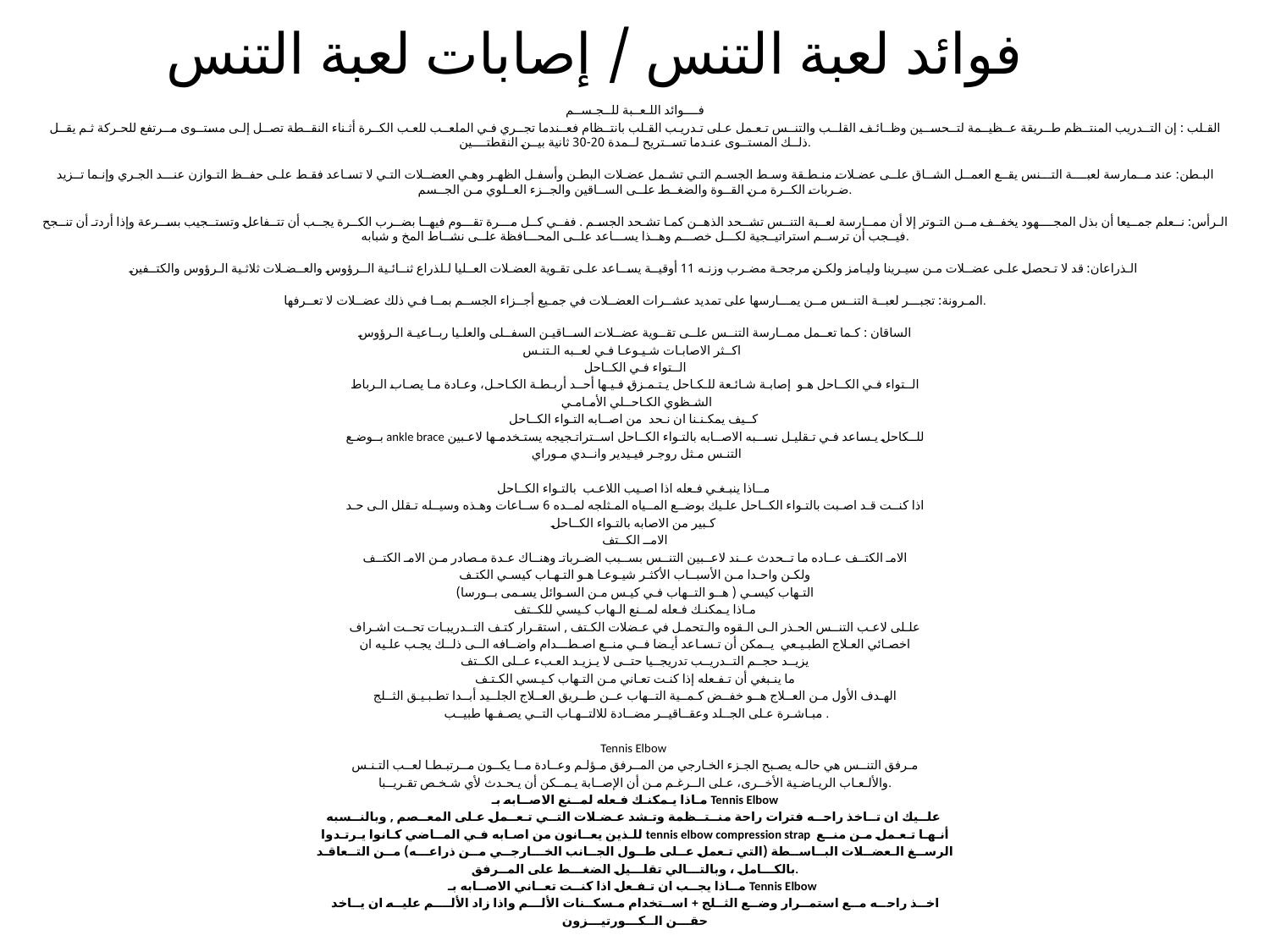

# فوائد لعبة التنس / إصابات لعبة التنس
  فــــوائد اللـعــبة للــجـســم
القـلب : إن التــدريب المنتــظم طــريقة عــظيــمة لتــحســين وظــائـف القلــب والتنــس تـعـمل عـلى تـدريـب القـلب بانتــظام فعــندما تجــري فـي الملعــب للعـب الكــرة أثـناء النقــطة تصــل إلـى مستــوى مــرتفع للحـركة ثـم يقــل ذلــك المستــوى عنـدما تســتريح لــمدة 20-30 ثانية بيــن النقطتــــين.
البـطن: عند مــمارسة لعبــــة التـــنس يقــع العمــل الشــاق علــى عضـلات منـطـقة وسـط الجسـم التـي تشـمل عضـلات البطـن وأسفـل الظهـر وهـي العضــلات التـي لا تسـاعد فقـط علـى حفــظ التـوازن عنـــد الجـري وإنـما تــزيد ضـربات الكــرة مـن القــوة والضغــط علــى الســاقين والجــزء العــلوي مـن الجــسم.
الـرأس: نــعلم جمــيعا أن بذل المجــــهود يخفــف مــن التـوتر إلا أن ممــارسة لعــبة التنــس تشــحد الذهــن كمـا تشـحد الجسـم . ففــي كــل مـــرة تقـــوم فيهــا بضــرب الكــرة يجــب أن تتــفاعل وتستــجيب بســرعة وإذا أردتـ أن تنــجح فيــجب أن ترســم استراتيــجية لكـــل خصـــم وهــذا يســـاعد علــى المحـــافظة علــى نشــاط المخ و شبابه.
الـذراعان: قد لا تـحصل علـى عضــلات مـن سيـرينا وليـامز ولكـن مرجحـة مضـرب وزنـه 11 أوقيــة يســاعد علـى تقـوية العضـلات العــليا لـلذراع ثنــائـية الــرؤوس والعــضـلات ثلاثـية الـرؤوس والكتــفين
المـرونة: تجبـــر لعبــة التنــس مــن يمـــارسها على تمديد عشــرات العضــلات في جمـيع أجــزاء الجســم بمــا فـي ذلك عضــلات لا تعــرفها.
الساقان : كـما تعــمل ممــارسة التنــس علــى تقــوية عضــلات الســاقيـن السفــلى والعلـيا ربــاعيـة الـرؤوس
  اكــثر الاصابـات شـيـوعـا فـي لعــبه الـتنـس
  الــتواء فـي الكــاحل
الــتواء فـي الكــاحل هـو  إصابـة شـائـعة للـكـاحل يـتـمـزق فـيـها أحــد أربـطـة الكـاحـل، وعـادة مـا يصـاب الـرباط
 الشـظوي الكـاحــلي الأمـامـي
  كــيف يمكـنـنا ان نـحد  من اصــابه التـواء الكــاحل
بــوضـع ankle brace للــكاحل يـساعد فـي تـقليـل نســبه الاصــابه بالتـواء الكــاحل اســتراتـجيجه يستـخدمـها لاعـبين
 التنـس مـثل روجـر فيـيدير وانــدي مـوراي

 مــاذا ينبـغـي فـعله اذا اصـيب اللاعـب  بالتـواء الكــاحل
اذا كنــت قـد اصـبت بالتـواء الكــاحل علـيك بوضــع المــياه المـثلجه لمــده 6 ســاعات وهـذه وسيــله تـقلل الـى حـد
كـبير من الاصابه بالتـواء الكــاحل
 الامــ الكــتف
الامـ الكتــف عــاده ما تــحدث عــند لاعــبين التنــس بســبب الضـرباتـ وهنــاك عـدة مـصادر مـن الامـ الكتــف
ولكـن واحـدا مـن الأسبــاب الأكثـر شيـوعـا هـو التـهـاب كيسـي الكتـف
التـهاب كيسـي ( هــو التــهاب فـي كيـس مـن السـوائل يسـمى بــورسا)
 مـاذا يـمكنـك فـعله لمــنع الـهاب كـيسي للكــتف
علـلى لاعـب التنــس الحـذر الـى الـقوه والـتحمـل في عـضلات الكـتف , استقـرار كتـف التــدريبـات تحــت اشـراف
اخصـائي العـلاج الطبـيـعي  يــمكن أن تـسـاعد أيـضا فــي منــع اصـطـــدام واضــافه الــى ذلــك يجـب علـيه ان
يزيــد حجــم التــدريــب تدريجــيا حتــى لا يـزيـد العـبء عــلى الكــتف
 ما ينـبغي أن تـفـعله إذا كنـت تعـاني مـن التـهاب كـيـسي الكـتـف
الهـدف الأول مـن العــلاج هــو خفــض كـمــية التــهاب عــن طــريق العــلاج الجلــيد أبــدا تطـبـيـق الثــلج
 مبـاشـرة عـلى الجــلد وعقــاقيــر مضــادة للالتــهـاب التــي يصـفـها طبيــب .

 Tennis Elbow
مـرفق التنــس هي حالـه يصـبح الجـزء الخـارجي من المــرفق مـؤلـم وعــادة مــا يكــون مــرتبـطـا لعــب التـنـس
والألـعـاب الريـاضـية الأخــرى، عـلى الــرغـم مـن أن الإصــابة يـمــكن أن يـحـدث لأي شـخـص تقـريــبا.
 مـاذا يـمكنـك فـعله لمــنع الاصــابه بـ Tennis Elbow
علــيك ان تــاخذ راحــه فترات راحة منــتــظمة وتـشد عـضـلات التــي تـعــمل عـلى المعــصم , وبالنــسبه
للـذين يعــانون من اصـابه فـي المــاضي كـانوا يـرتـدوا tennis elbow compression strap  أنـهـا تـعـمل مـن منــع
الرســغ الـعضــلات البــاســطة (التي تـعمل عــلى طــول الجــانب الخـــارجــي مــن ذراعـــه) مــن التــعاقـد
بالكـــامل ، وبالتـــالي تقلـــيل الضغـــط على المــرفق.
 مــاذا يجــب ان تـفـعل اذا كنــت تعــاني الاصــابه بـ Tennis Elbow
اخــذ راحــه مــع استمــرار وضــع الثــلج + اســتخدام مـسكــنات الألـــم واذا زاد الألــــم عليــه ان يــاخد
حقـــن الــكـــورتيـــزون